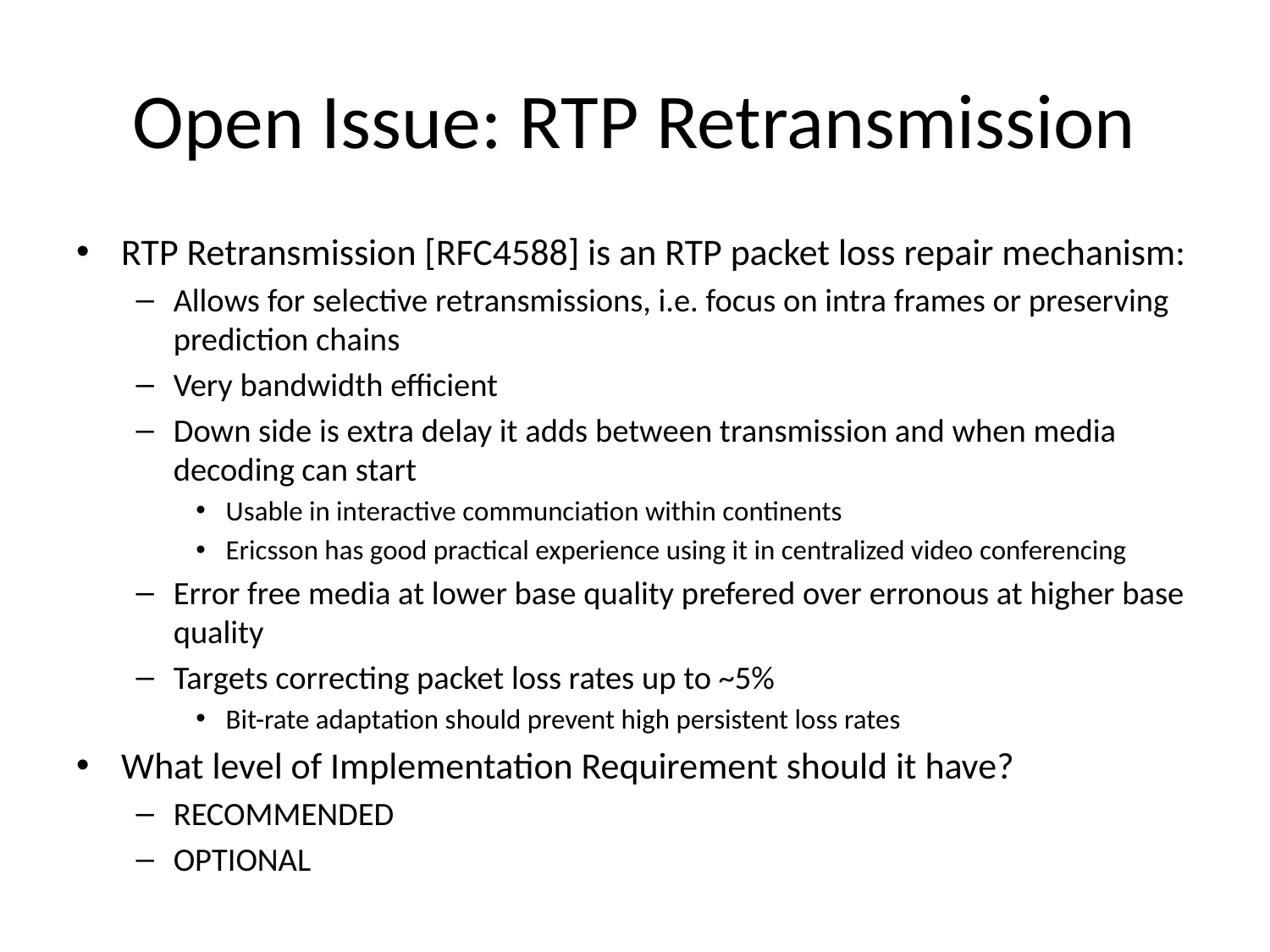

# Open Issue: RTP Retransmission
RTP Retransmission [RFC4588] is an RTP packet loss repair mechanism:
Allows for selective retransmissions, i.e. focus on intra frames or preserving prediction chains
Very bandwidth efficient
Down side is extra delay it adds between transmission and when media decoding can start
Usable in interactive communciation within continents
Ericsson has good practical experience using it in centralized video conferencing
Error free media at lower base quality prefered over erronous at higher base quality
Targets correcting packet loss rates up to ~5%
Bit-rate adaptation should prevent high persistent loss rates
What level of Implementation Requirement should it have?
RECOMMENDED
OPTIONAL